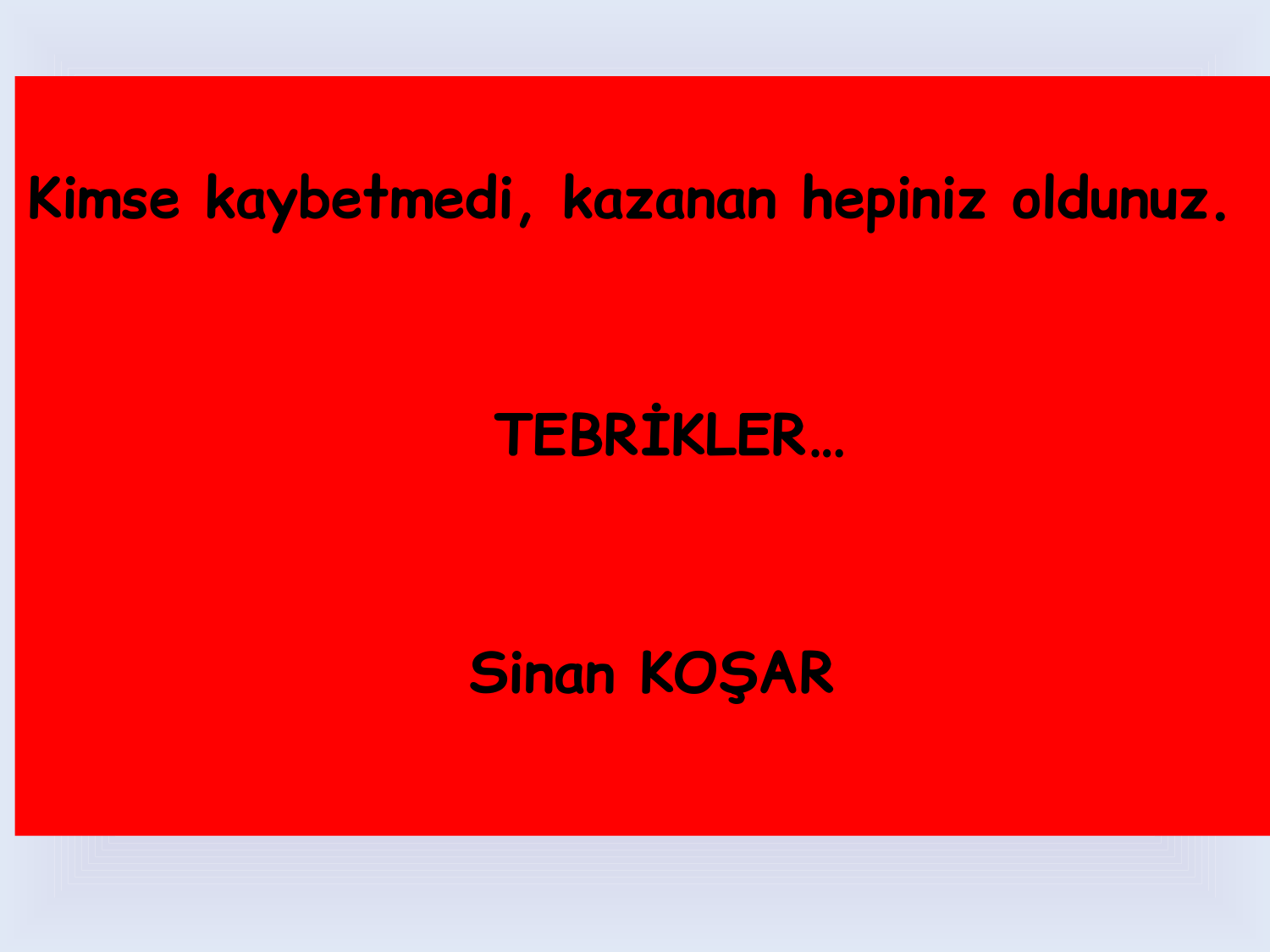

Kimse kaybetmedi, kazanan hepiniz oldunuz.

                   TEBRİKLER…

                  Sinan KOŞAR